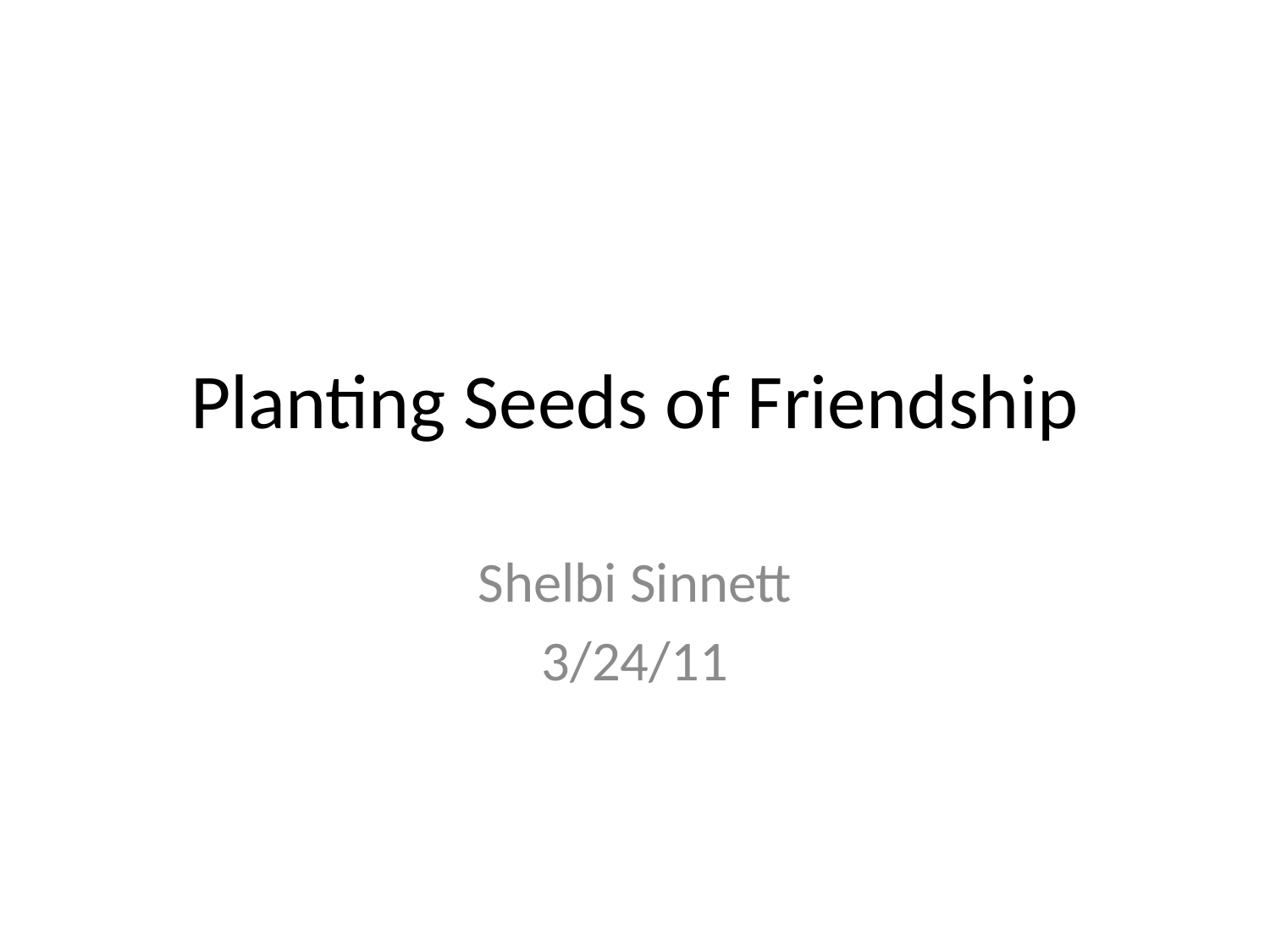

# Planting Seeds of Friendship
Shelbi Sinnett
3/24/11